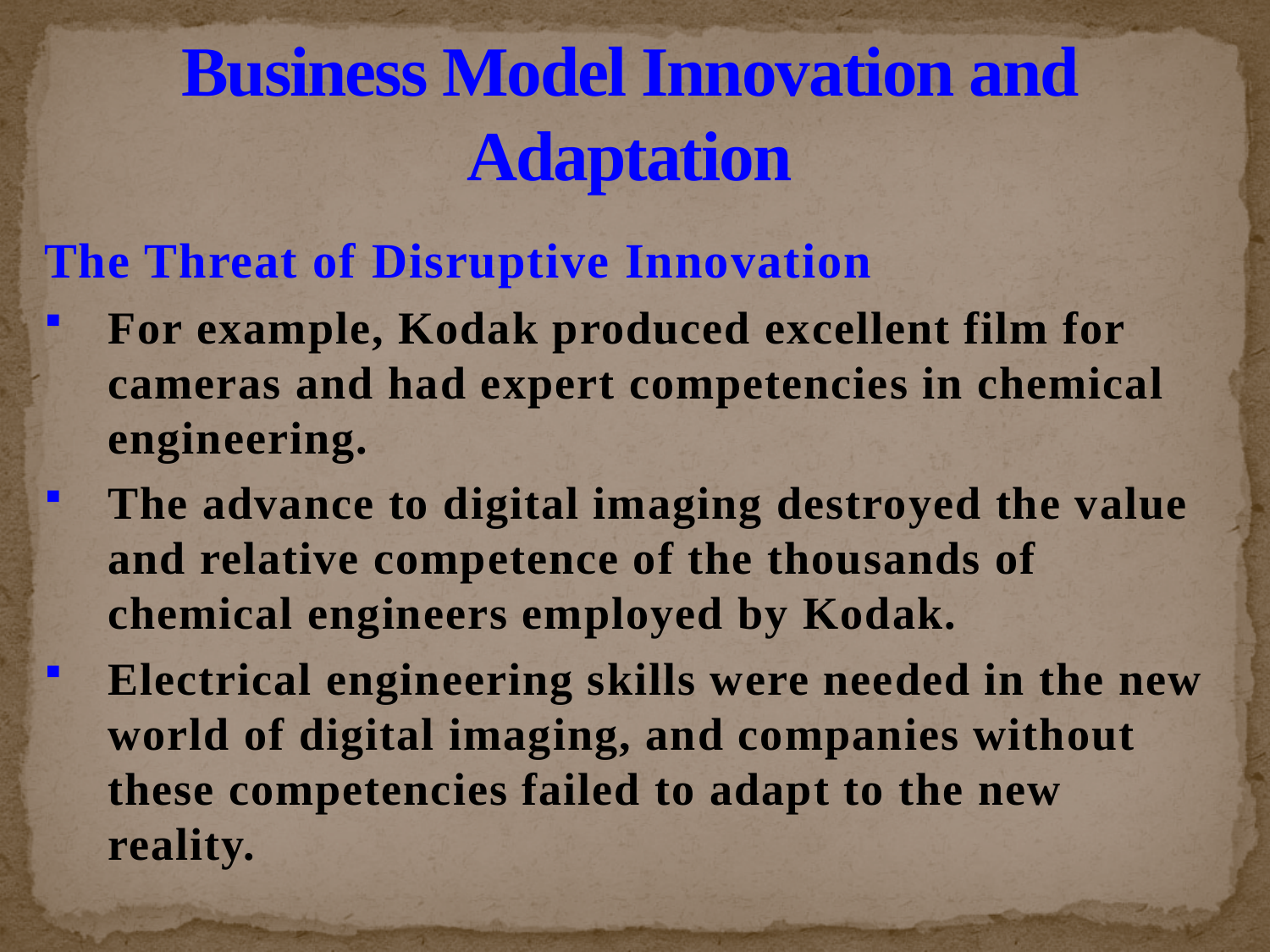

# Business Model Innovation and Adaptation
The Threat of Disruptive Innovation
For example, Kodak produced excellent film for cameras and had expert competencies in chemical engineering.
The advance to digital imaging destroyed the value and relative competence of the thousands of chemical engineers employed by Kodak.
Electrical engineering skills were needed in the new world of digital imaging, and companies without these competencies failed to adapt to the new reality.